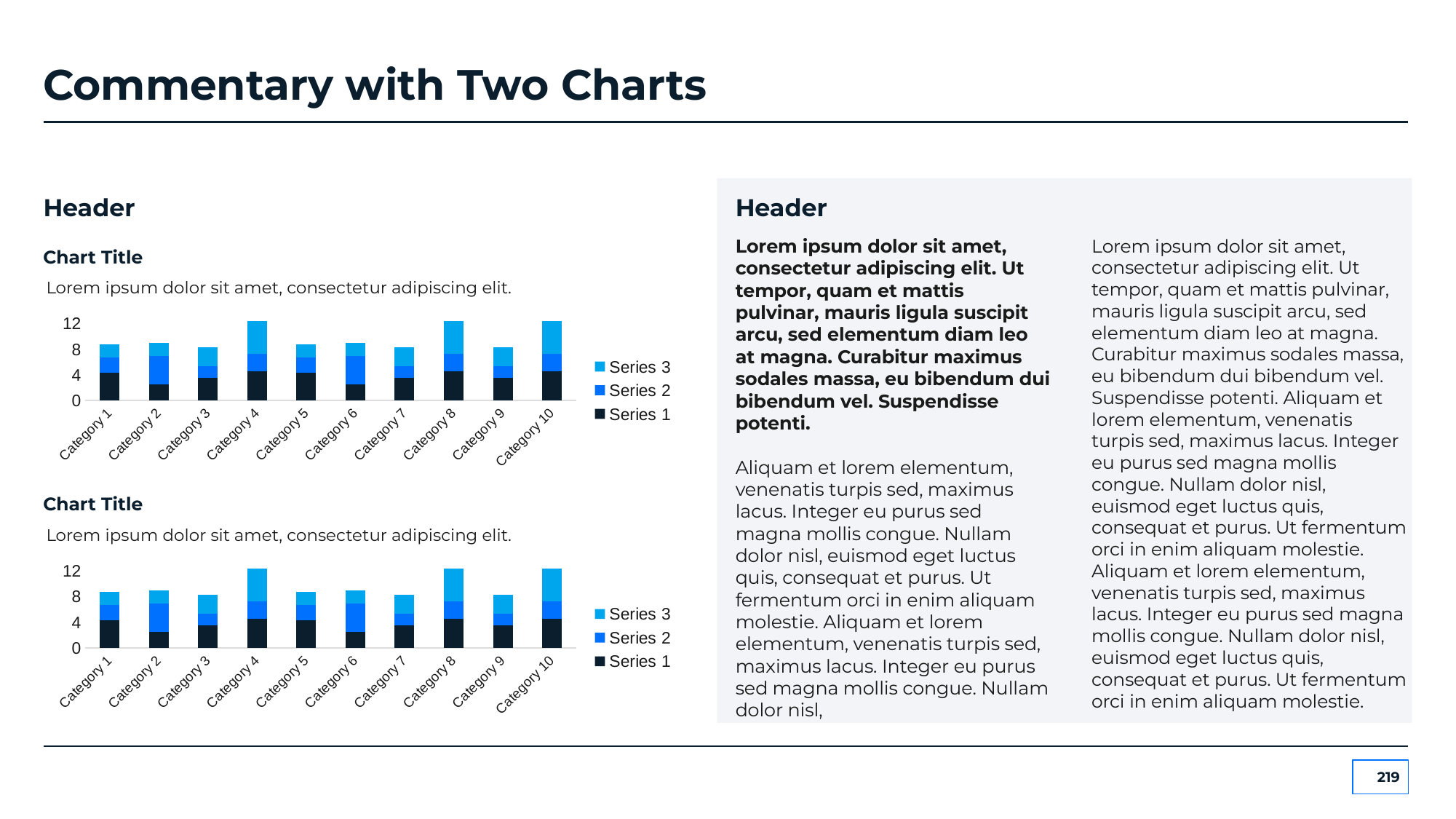

# Commentary with Two Charts

Header
Header
Lorem ipsum dolor sit amet, consectetur adipiscing elit. Ut tempor, quam et mattis pulvinar, mauris ligula suscipit arcu, sed elementum diam leo at magna. Curabitur maximus sodales massa, eu bibendum dui bibendum vel. Suspendisse potenti.
Aliquam et lorem elementum, venenatis turpis sed, maximus lacus. Integer eu purus sed magna mollis congue. Nullam dolor nisl, euismod eget luctus quis, consequat et purus. Ut fermentum orci in enim aliquam molestie. Aliquam et lorem elementum, venenatis turpis sed, maximus lacus. Integer eu purus sed magna mollis congue. Nullam dolor nisl,
Lorem ipsum dolor sit amet, consectetur adipiscing elit. Ut tempor, quam et mattis pulvinar, mauris ligula suscipit arcu, sed elementum diam leo at magna. Curabitur maximus sodales massa, eu bibendum dui bibendum vel. Suspendisse potenti. Aliquam et lorem elementum, venenatis turpis sed, maximus lacus. Integer eu purus sed magna mollis congue. Nullam dolor nisl, euismod eget luctus quis, consequat et purus. Ut fermentum orci in enim aliquam molestie. Aliquam et lorem elementum, venenatis turpis sed, maximus lacus. Integer eu purus sed magna mollis congue. Nullam dolor nisl, euismod eget luctus quis, consequat et purus. Ut fermentum orci in enim aliquam molestie.
Chart Title
Lorem ipsum dolor sit amet, consectetur adipiscing elit.

### Chart

| Category | Series 1 | Series 2 | Series 3 |
|---|---|---|---|
| Category 1 | 4.3 | 2.4 | 2.0 |
| Category 2 | 2.5 | 4.4 | 2.0 |
| Category 3 | 3.5 | 1.8 | 3.0 |
| Category 4 | 4.5 | 2.8 | 5.0 |
| Category 5 | 4.3 | 2.4 | 2.0 |
| Category 6 | 2.5 | 4.4 | 2.0 |
| Category 7 | 3.5 | 1.8 | 3.0 |
| Category 8 | 4.5 | 2.8 | 5.0 |
| Category 9 | 3.5 | 1.8 | 3.0 |
| Category 10 | 4.5 | 2.8 | 5.0 |
Chart Title
Lorem ipsum dolor sit amet, consectetur adipiscing elit.

### Chart

| Category | Series 1 | Series 2 | Series 3 |
|---|---|---|---|
| Category 1 | 4.3 | 2.4 | 2.0 |
| Category 2 | 2.5 | 4.4 | 2.0 |
| Category 3 | 3.5 | 1.8 | 3.0 |
| Category 4 | 4.5 | 2.8 | 5.0 |
| Category 5 | 4.3 | 2.4 | 2.0 |
| Category 6 | 2.5 | 4.4 | 2.0 |
| Category 7 | 3.5 | 1.8 | 3.0 |
| Category 8 | 4.5 | 2.8 | 5.0 |
| Category 9 | 3.5 | 1.8 | 3.0 |
| Category 10 | 4.5 | 2.8 | 5.0 |
219